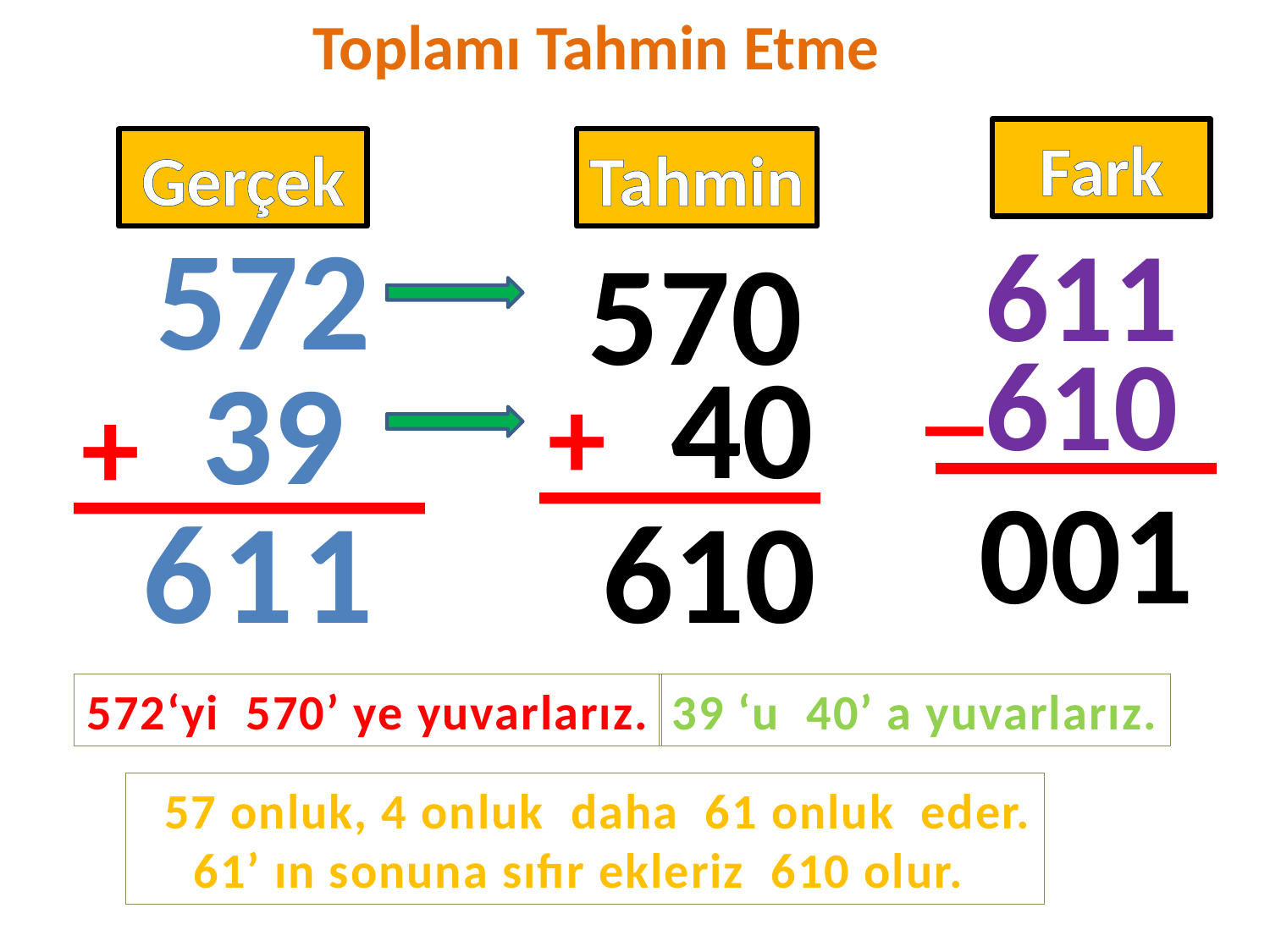

Toplamı Tahmin Etme
Fark
Gerçek
Tahmin
 572
611
570

_
____
    40
610
39
____
_____
+
+

001
6
1
1
610
572‘yi  570’ ye yuvarlarız.
39 ‘u  40’ a yuvarlarız.
  57 onluk, 4 onluk  daha  61 onluk  eder.
61’ ın sonuna sıfır ekleriz  610 olur.